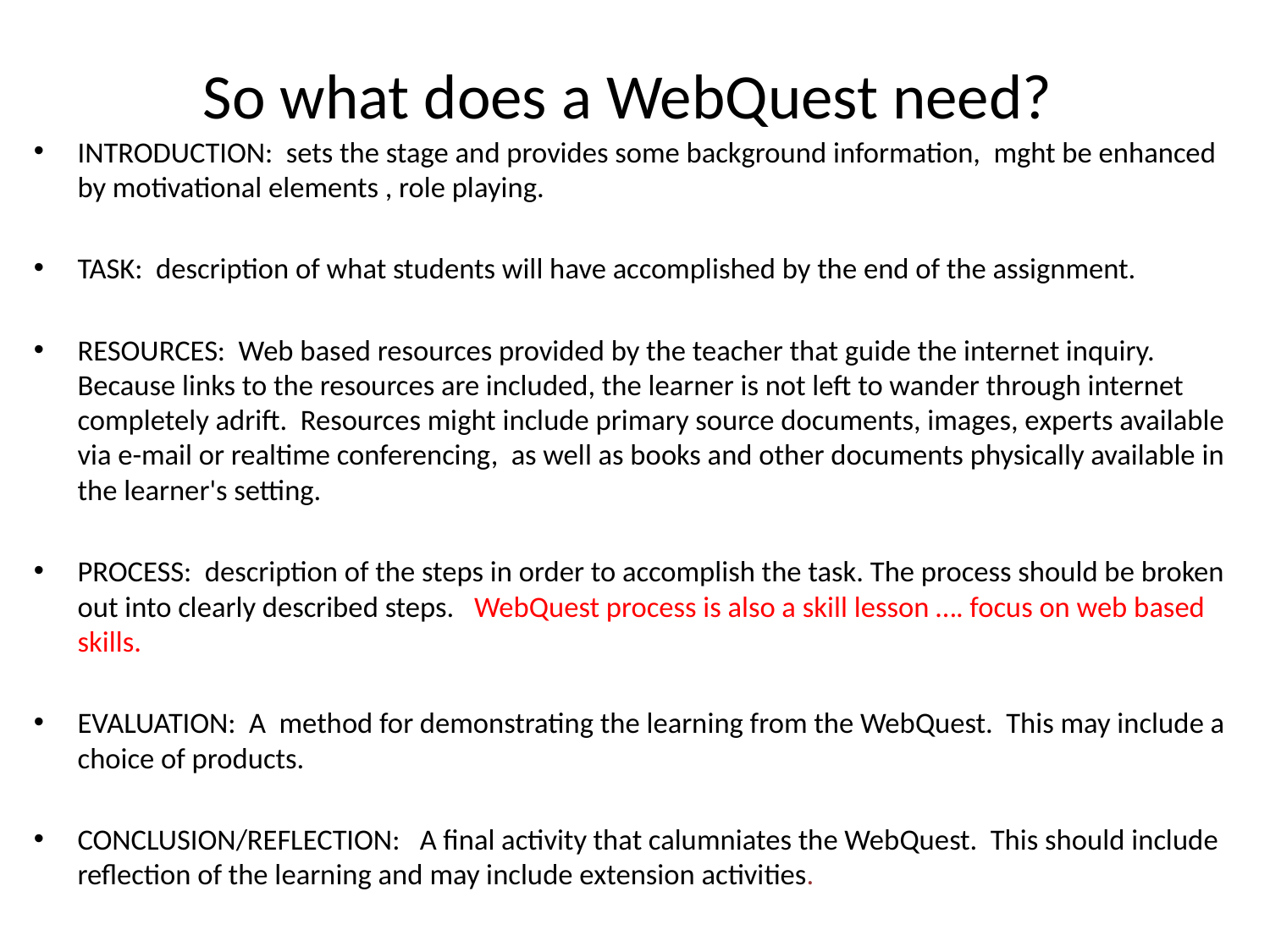

# So what does a WebQuest need?
INTRODUCTION:  sets the stage and provides some background information,  mght be enhanced by motivational elements , role playing.

TASK:  description of what students will have accomplished by the end of the assignment.

RESOURCES:  Web based resources provided by the teacher that guide the internet inquiry.  Because links to the resources are included, the learner is not left to wander through internet completely adrift.  Resources might include primary source documents, images, experts available via e-mail or realtime conferencing,  as well as books and other documents physically available in the learner's setting.

PROCESS:  description of the steps in order to accomplish the task. The process should be broken out into clearly described steps.   WebQuest process is also a skill lesson …. focus on web based skills.

EVALUATION:  A  method for demonstrating the learning from the WebQuest.  This may include a choice of products.

CONCLUSION/REFLECTION:   A final activity that calumniates the WebQuest.  This should include reflection of the learning and may include extension activities.